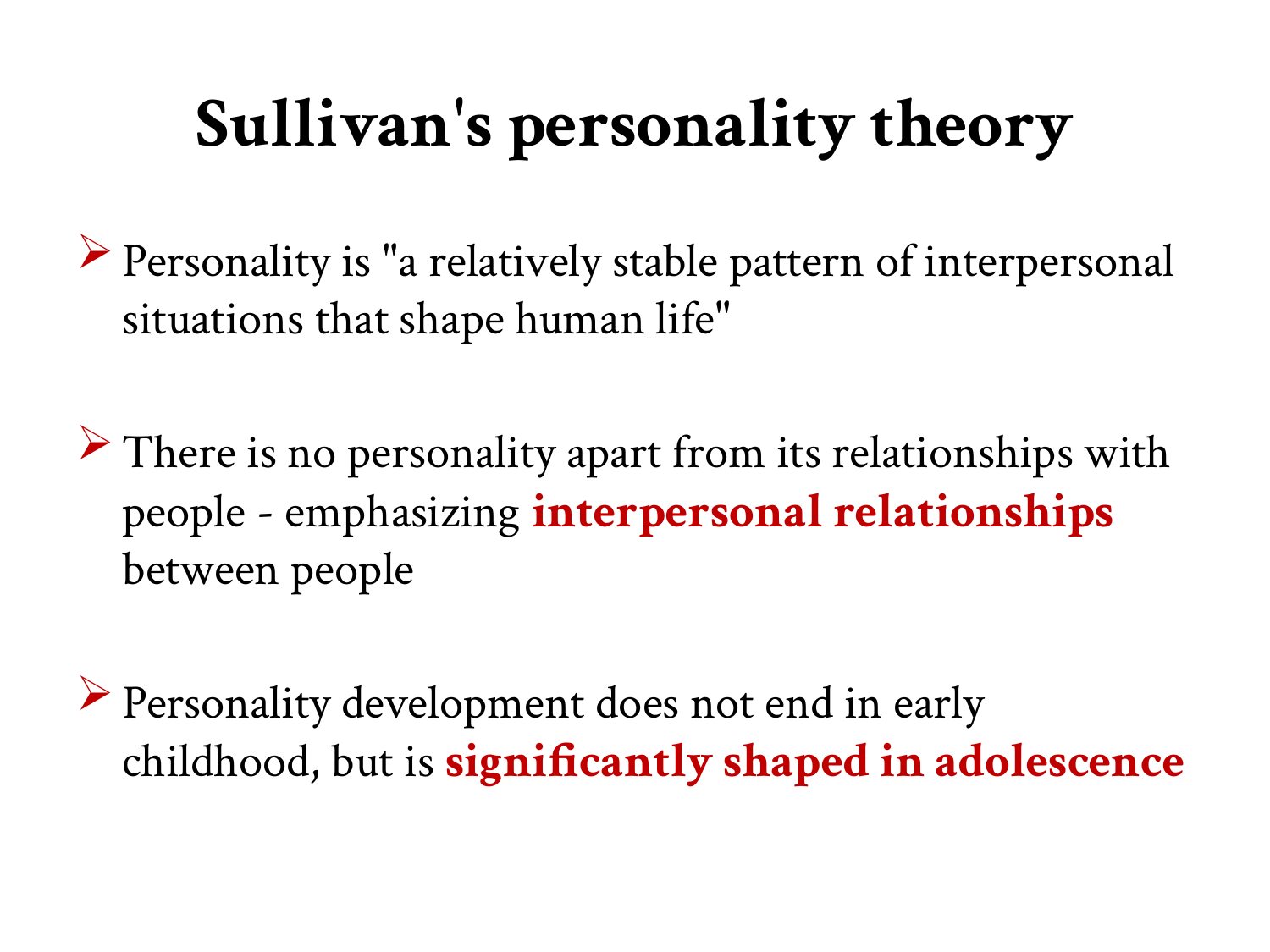

# Sullivan's personality theory
Personality is "a relatively stable pattern of interpersonal situations that shape human life"

There is no personality apart from its relationships with people - emphasizing interpersonal relationships between people

Personality development does not end in early childhood, but is significantly shaped in adolescence